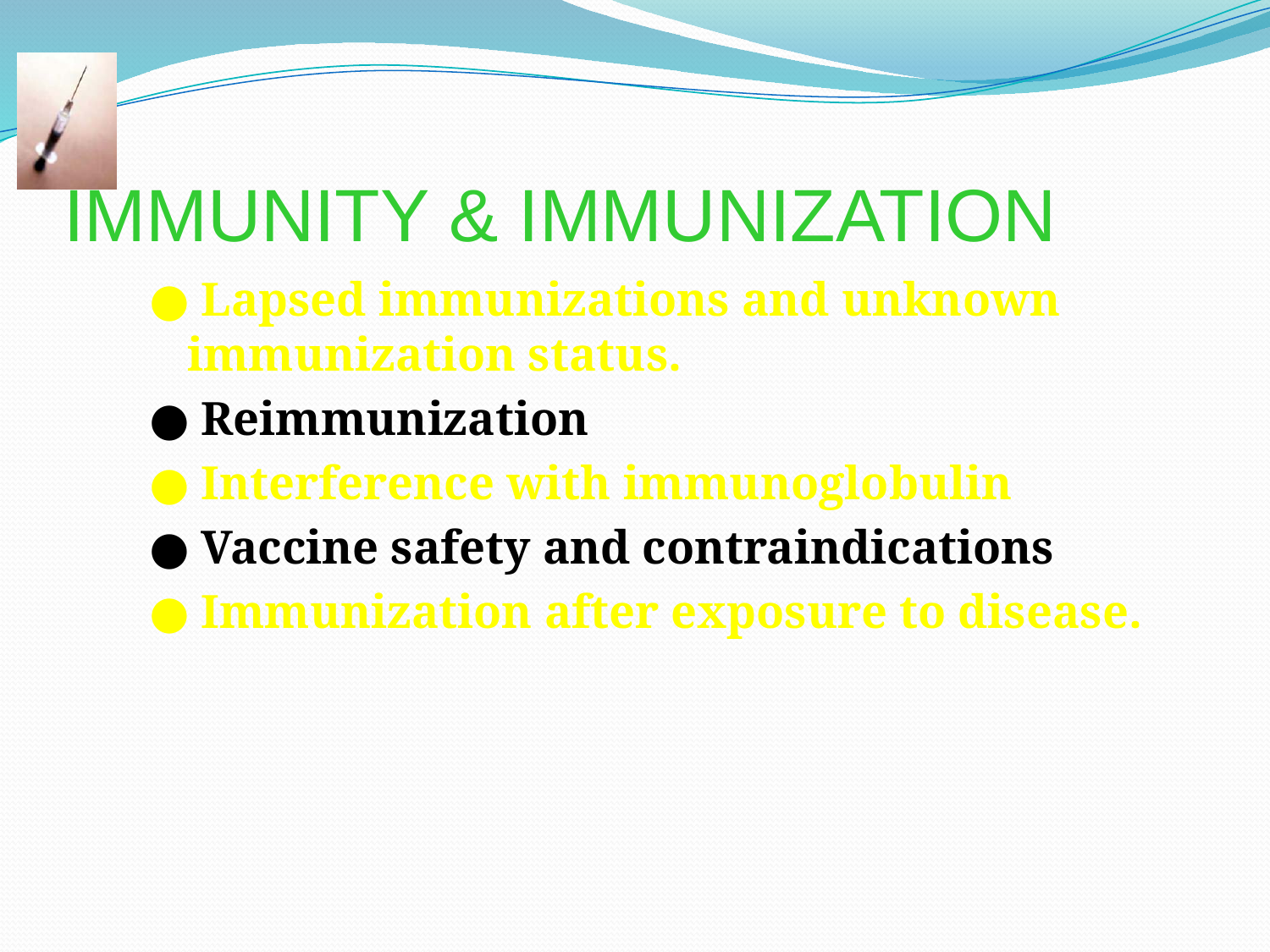

# IMMUNITY & IMMUNIZATION
● Lapsed immunizations and unknown immunization status.
● Reimmunization
● Interference with immunoglobulin
● Vaccine safety and contraindications
● Immunization after exposure to disease.